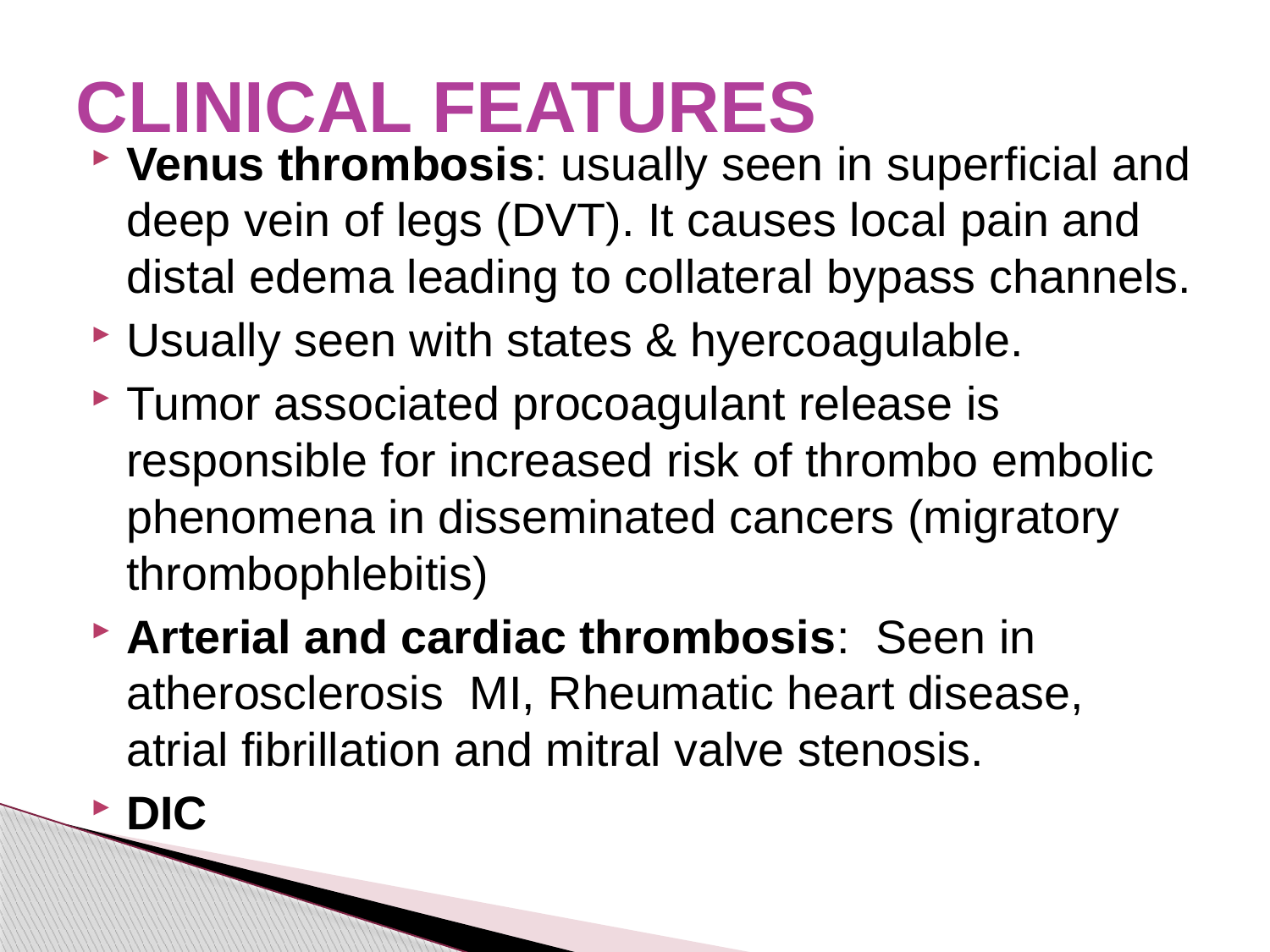

# CLINICAL FEATURES
Venus thrombosis: usually seen in superficial and deep vein of legs (DVT). It causes local pain and distal edema leading to collateral bypass channels.
Usually seen with states & hyercoagulable.
Tumor associated procoagulant release is responsible for increased risk of thrombo embolic phenomena in disseminated cancers (migratory thrombophlebitis)
Arterial and cardiac thrombosis:  Seen in atherosclerosis  MI, Rheumatic heart disease, atrial fibrillation and mitral valve stenosis.
DIC